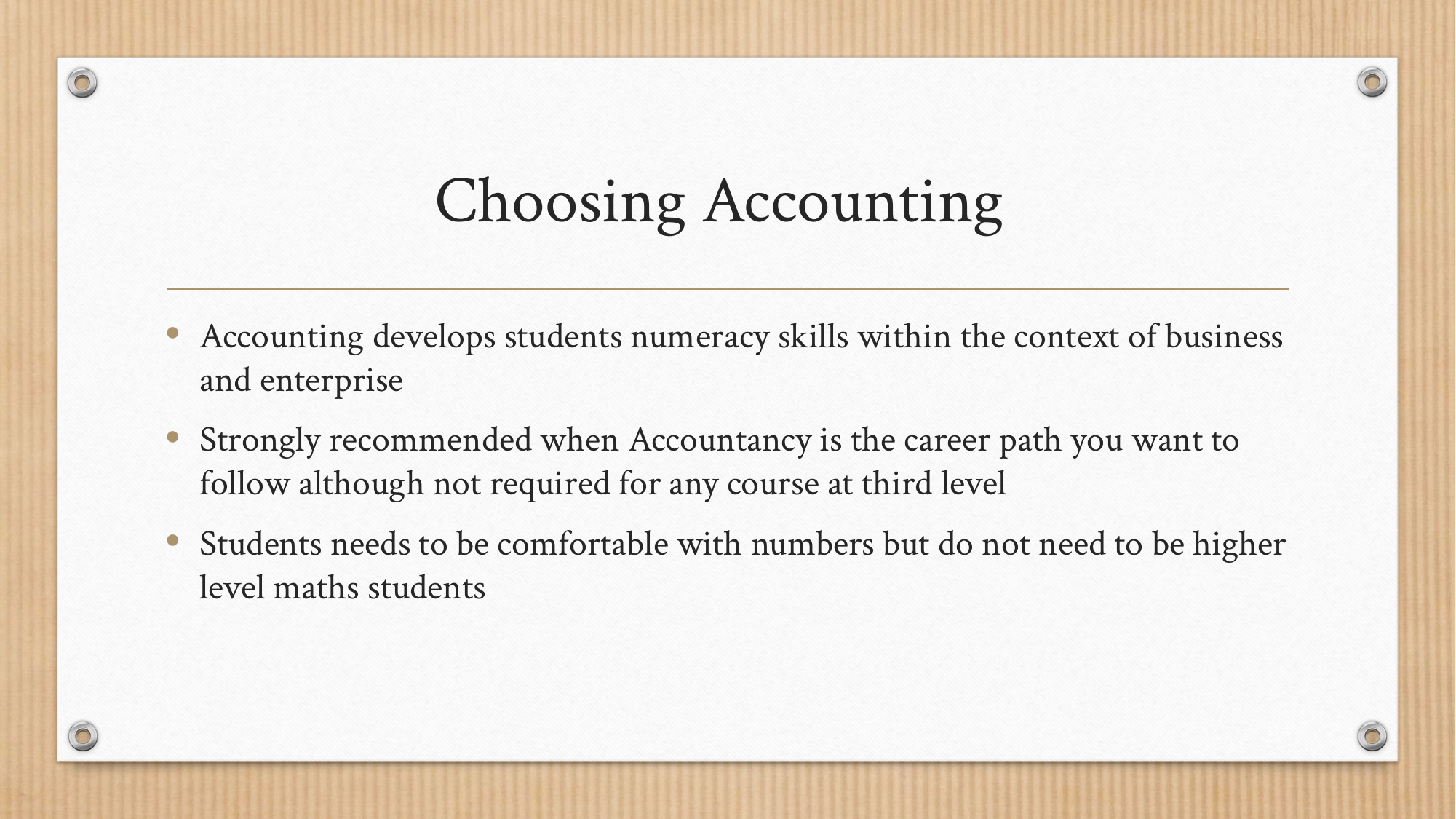

# Choosing Accounting
Accounting develops students numeracy skills within the context of business and enterprise
Strongly recommended when Accountancy is the career path you want to  follow although not required for any course at third level
Students needs to be comfortable with numbers but do not need to be higher level maths students

s14